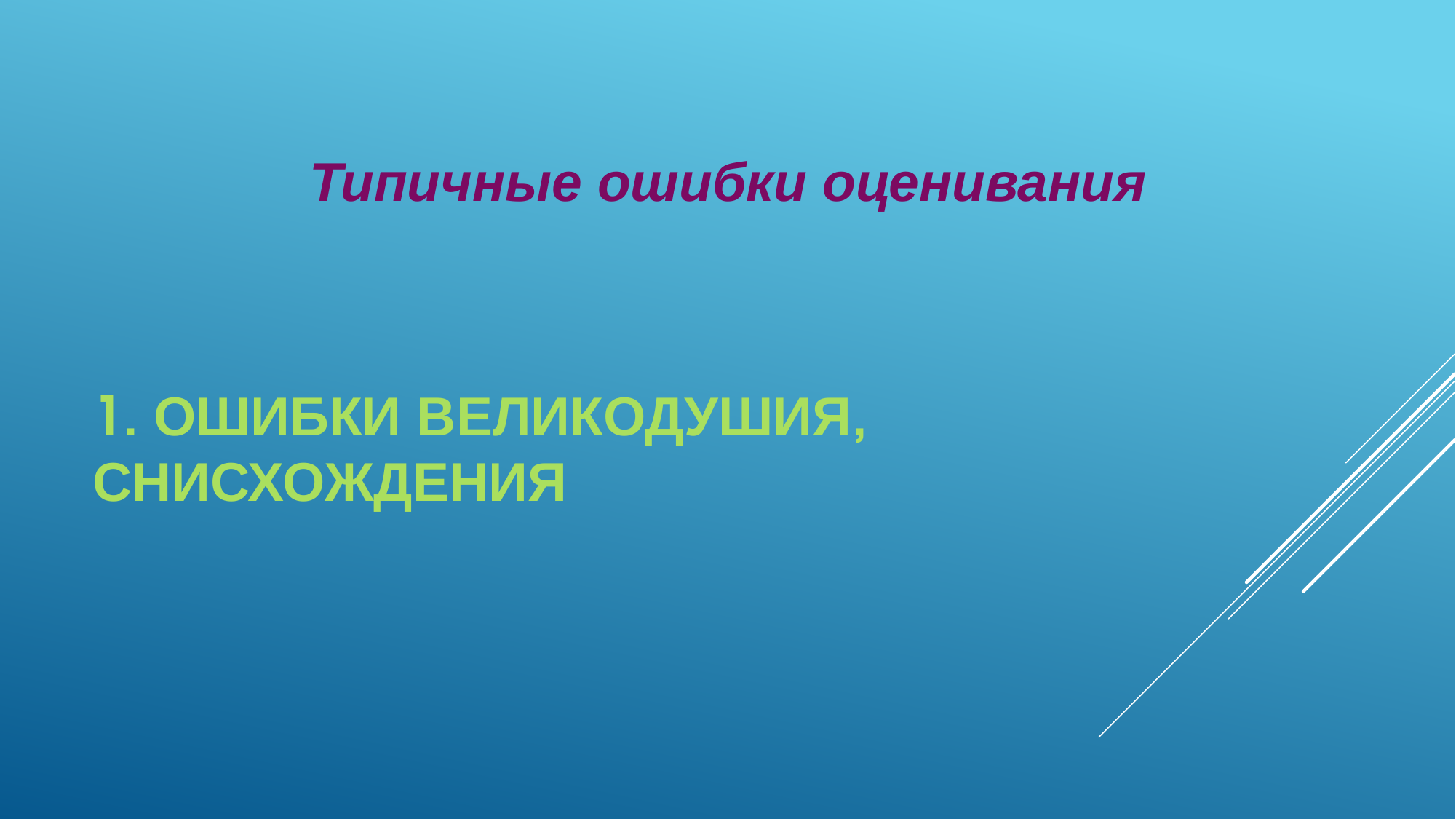

Типичные ошибки оценивания
# 1. ОШибки великодушия, снисхождения